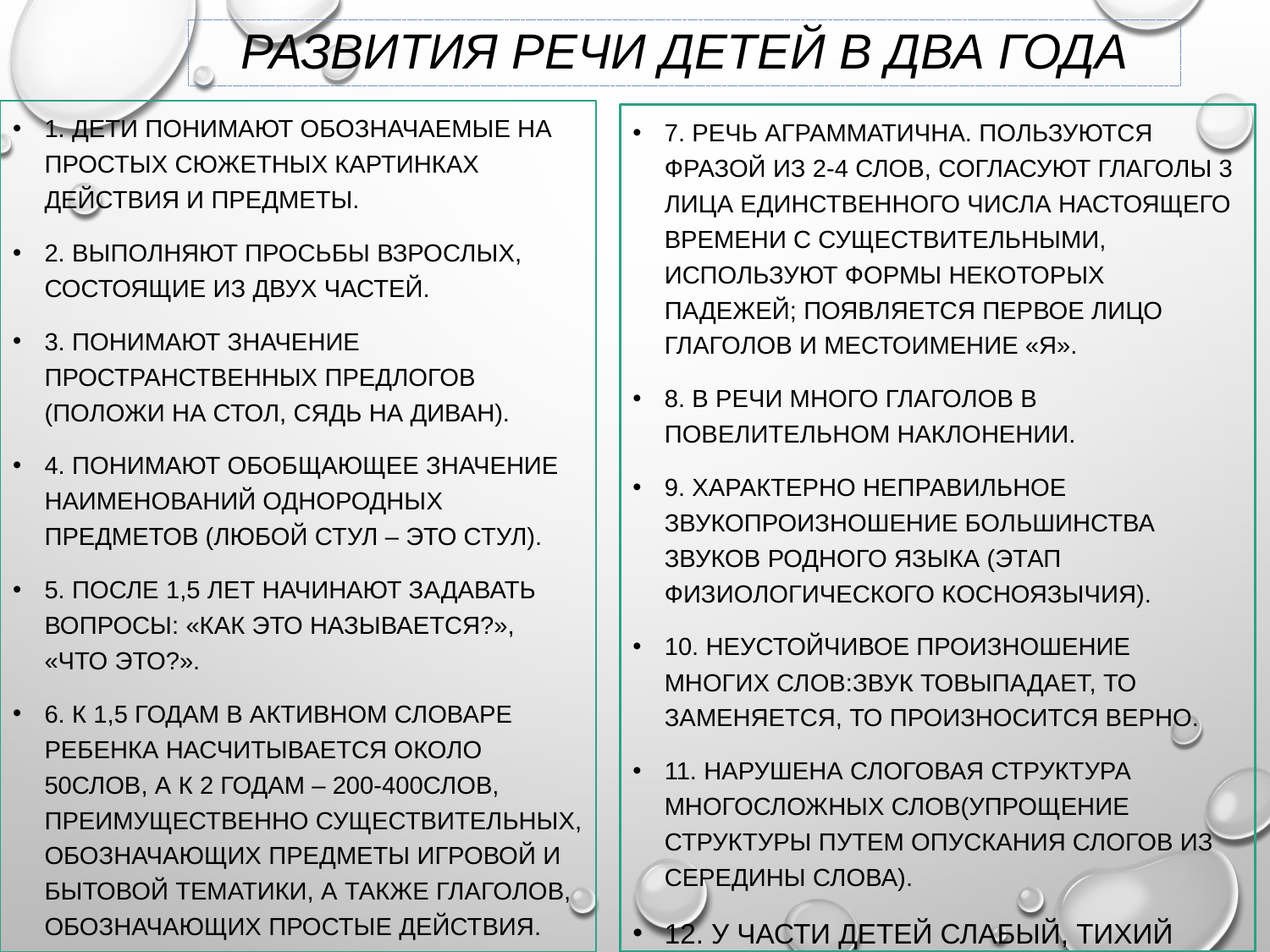

# РАЗВИТИЯ РЕЧИ ДЕТЕЙ В ДВА ГОДА
1. Дети понимают обозначаемые на простых сюжетных картинках действия и предметы.
2. Выполняют просьбы взрослых, состоящие из двух частей.
3. Понимают значение пространственных предлогов (положи на стол, сядь на диван).
4. Понимают обобщающее значение наименований однородных предметов (любой стул – это стул).
5. После 1,5 лет начинают задавать вопросы: «Как это называется?», «Что это?».
6. К 1,5 годам в активном словаре ребенка насчитывается около 50слов, а к 2 годам – 200-400слов, преимущественно существительных, обозначающих предметы игровой и бытовой тематики, а также глаголов, обозначающих простые действия.
7. Речь аграмматична. Пользуются фразой из 2-4 слов, согласуют глаголы 3 лица единственного числа настоящего времени с существительными, используют формы некоторых падежей; появляется первое лицо глаголов и местоимение «я».
8. В речи много глаголов в повелительном наклонении.
9. Характерно неправильное звукопроизношение большинства звуков родного языка (этап физиологического косноязычия).
10. Неустойчивое произношение многих слов:звук товыпадает, то заменяется, то произносится верно.
11. Нарушена слоговая структура многосложных слов(упрощение структуры путем опускания слогов из середины слова).
12. У части детей слабый, тихий голос.